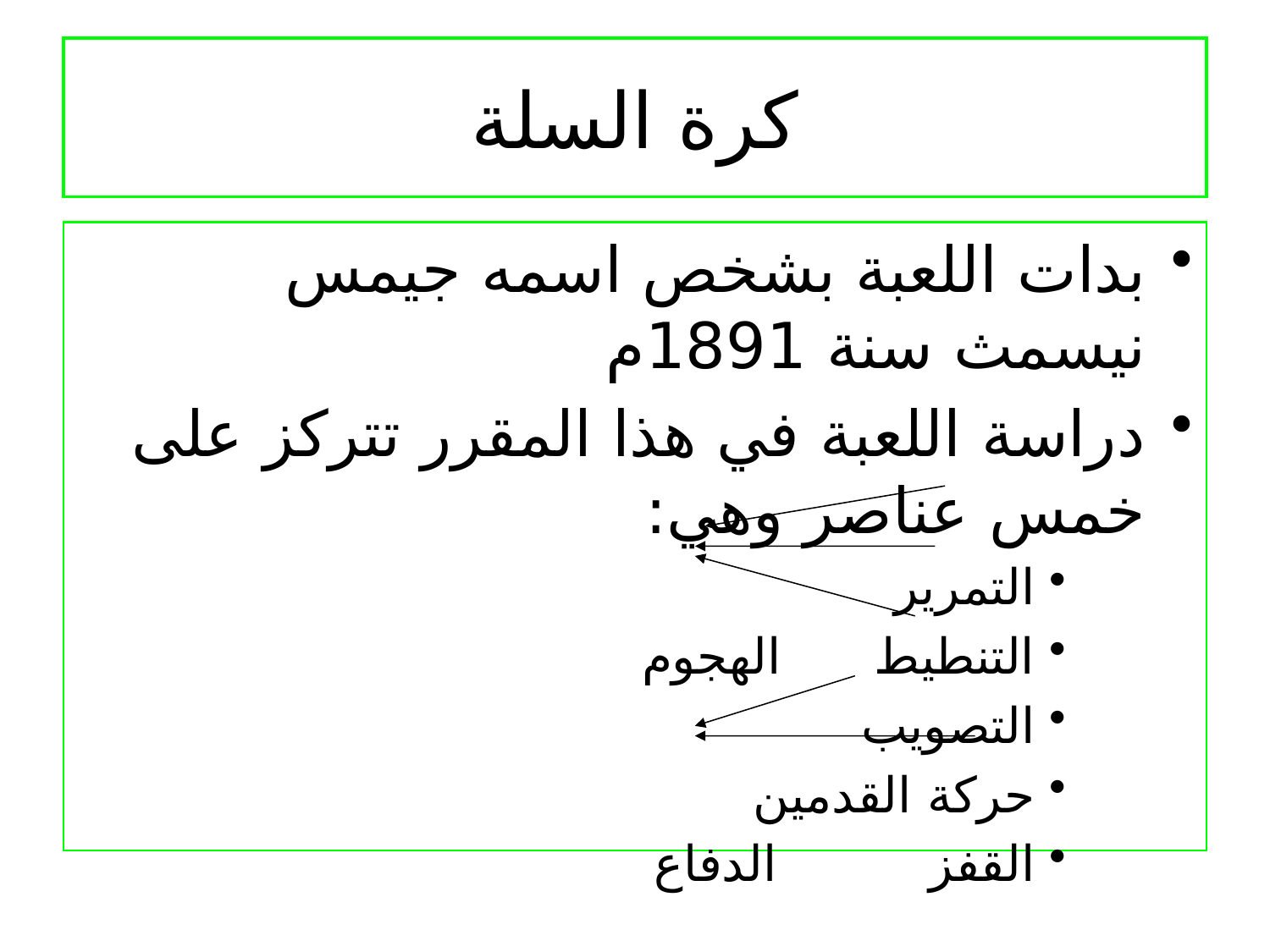

# كرة السلة
بدات اللعبة بشخص اسمه جيمس نيسمث سنة 1891م
دراسة اللعبة في هذا المقرر تتركز على خمس عناصر وهي:
التمرير
التنطيط		الهجوم
التصويب
حركة القدمين
القفز			الدفاع